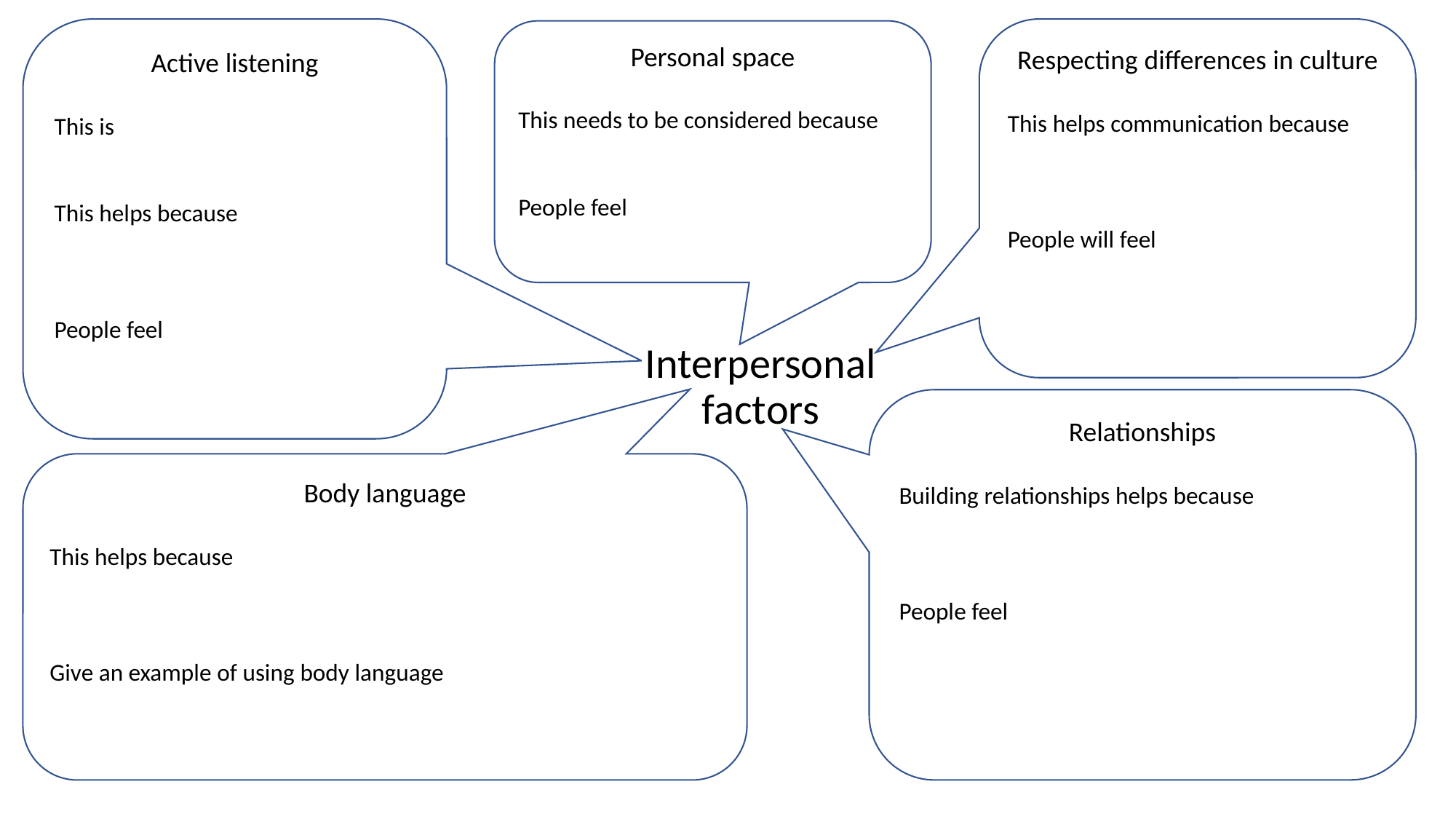

Active listening

This is

This helps because

People feel
Respecting differences in culture

This helps communication because

People will feel

Personal space

This needs to be considered because

People feel

Interpersonal factors
Relationships

Building relationships helps because

People feel

Body language

This helps because

Give an example of using body language